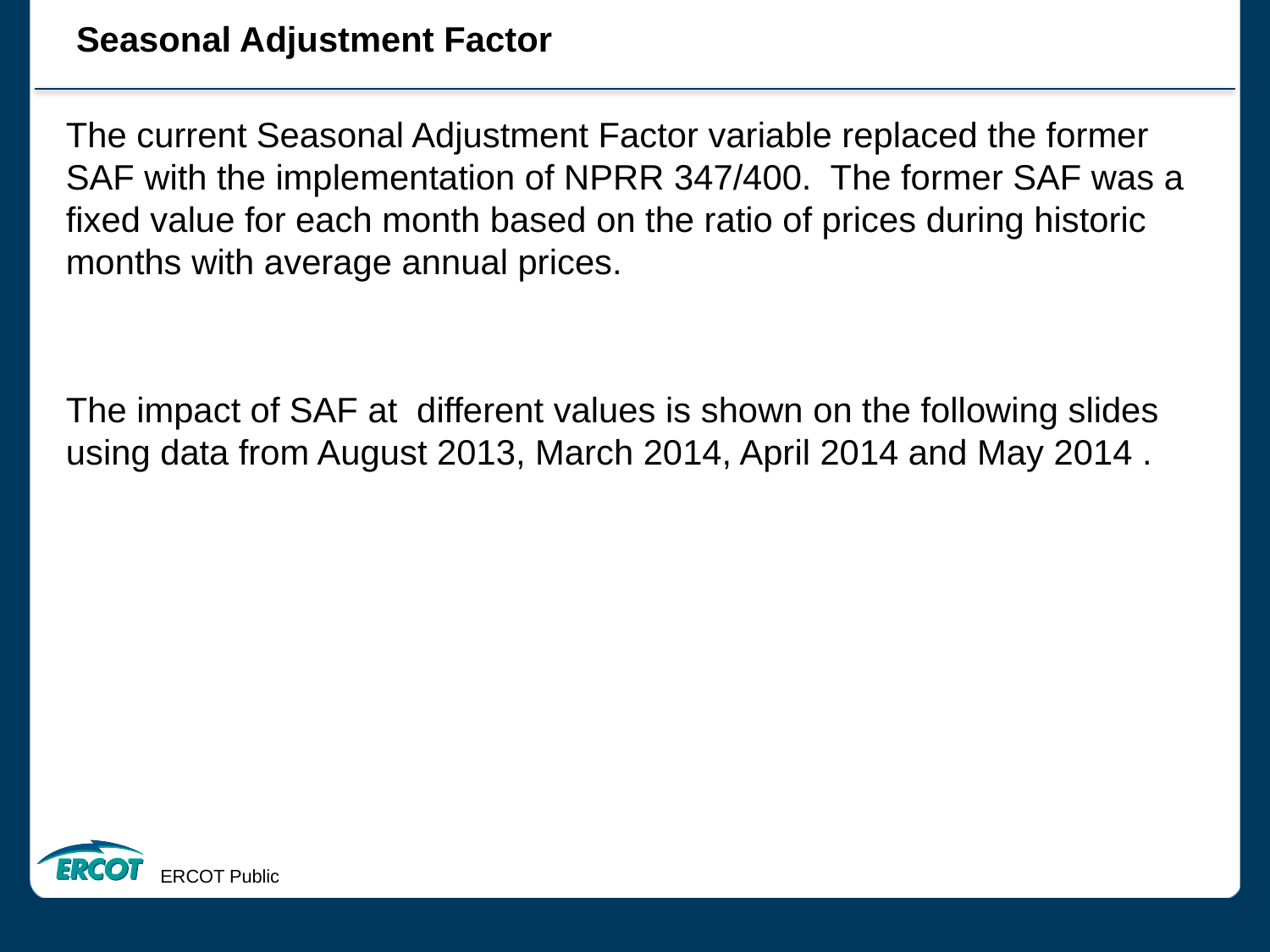

# Seasonal Adjustment Factor
The current Seasonal Adjustment Factor variable replaced the former SAF with the implementation of NPRR 347/400.  The former SAF was a fixed value for each month based on the ratio of prices during historic months with average annual prices.

The impact of SAF at  different values is shown on the following slides using data from August 2013, March 2014, April 2014 and May 2014 .

ERCOT Public